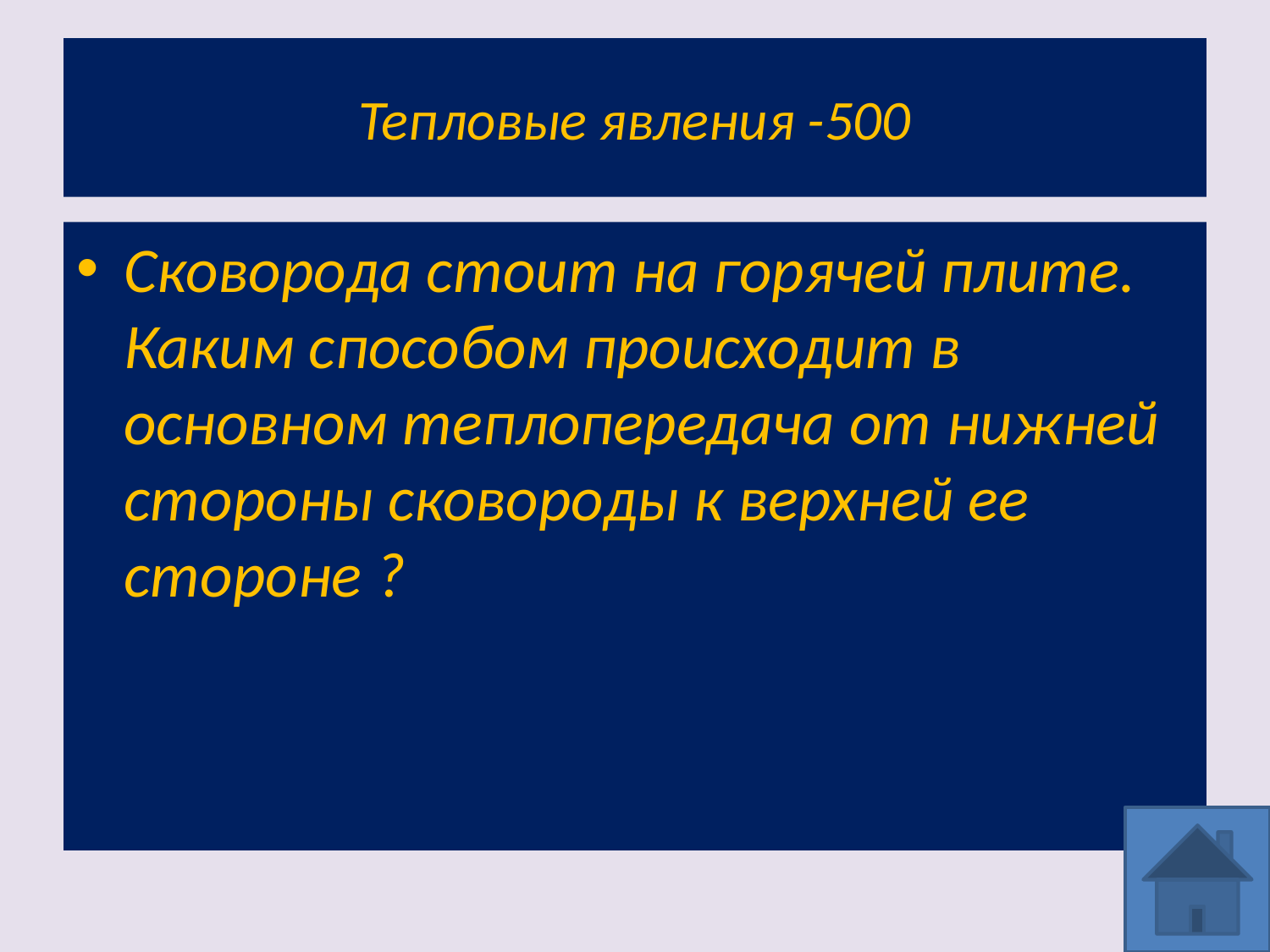

# Тепловые явления -500
Сковорода стоит на горячей плите. Каким способом происходит в основном теплопередача от нижней стороны сковороды к верхней ее стороне ?